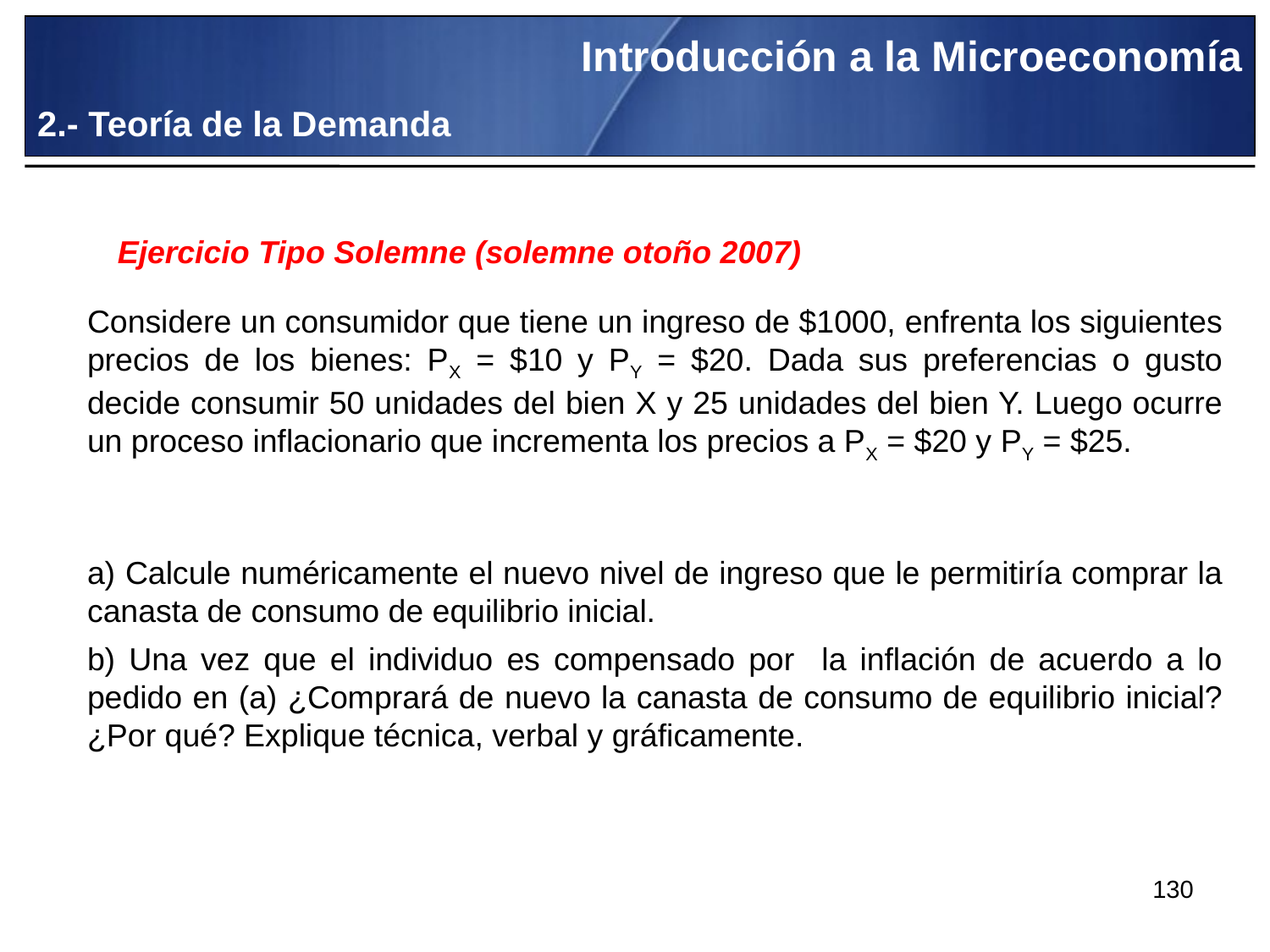

Introducción a la Microeconomía
2.- Teoría de la Demanda

Ejercicio Tipo Solemne (solemne otoño 2007)
Considere un consumidor que tiene un ingreso de $1000, enfrenta los siguientes precios de los bienes: PX = $10 y PY = $20. Dada sus preferencias o gusto decide consumir 50 unidades del bien X y 25 unidades del bien Y. Luego ocurre un proceso inflacionario que incrementa los precios a PX = $20 y PY = $25.
a) Calcule numéricamente el nuevo nivel de ingreso que le permitiría comprar la canasta de consumo de equilibrio inicial.
b) Una vez que el individuo es compensado por  la inflación de acuerdo a lo pedido en (a) ¿Comprará de nuevo la canasta de consumo de equilibrio inicial? ¿Por qué? Explique técnica, verbal y gráficamente.
130